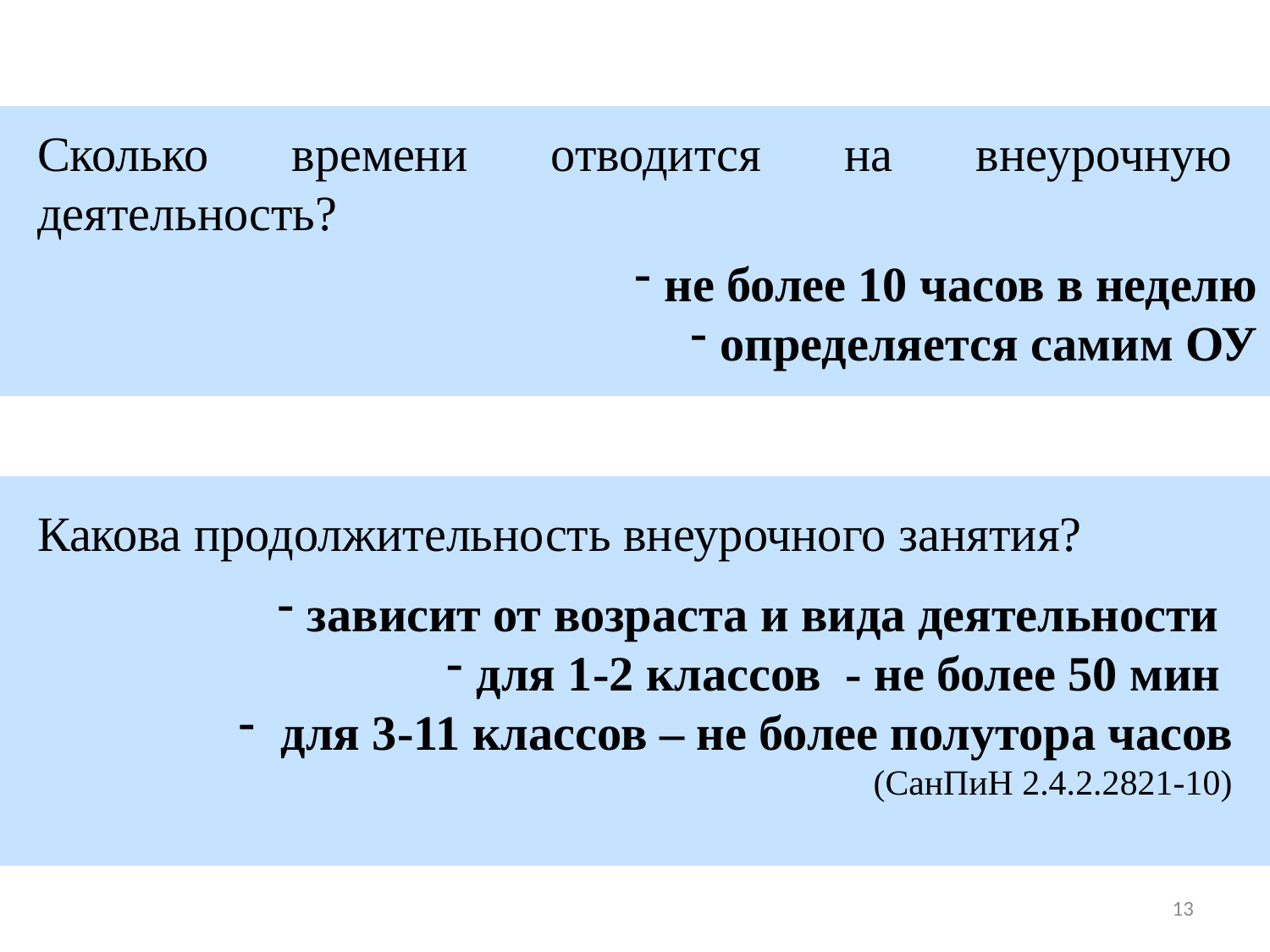

Сколько времени отводится на внеурочную деятельность?
не более 10 часов в неделю
определяется самим ОУ

Какова продолжительность внеурочного занятия?
зависит от возраста и вида деятельности
для 1-2 классов  - не более 50 мин
 для 3-11 классов – не более полутора часов
(СанПиН 2.4.2.2821-10)
13